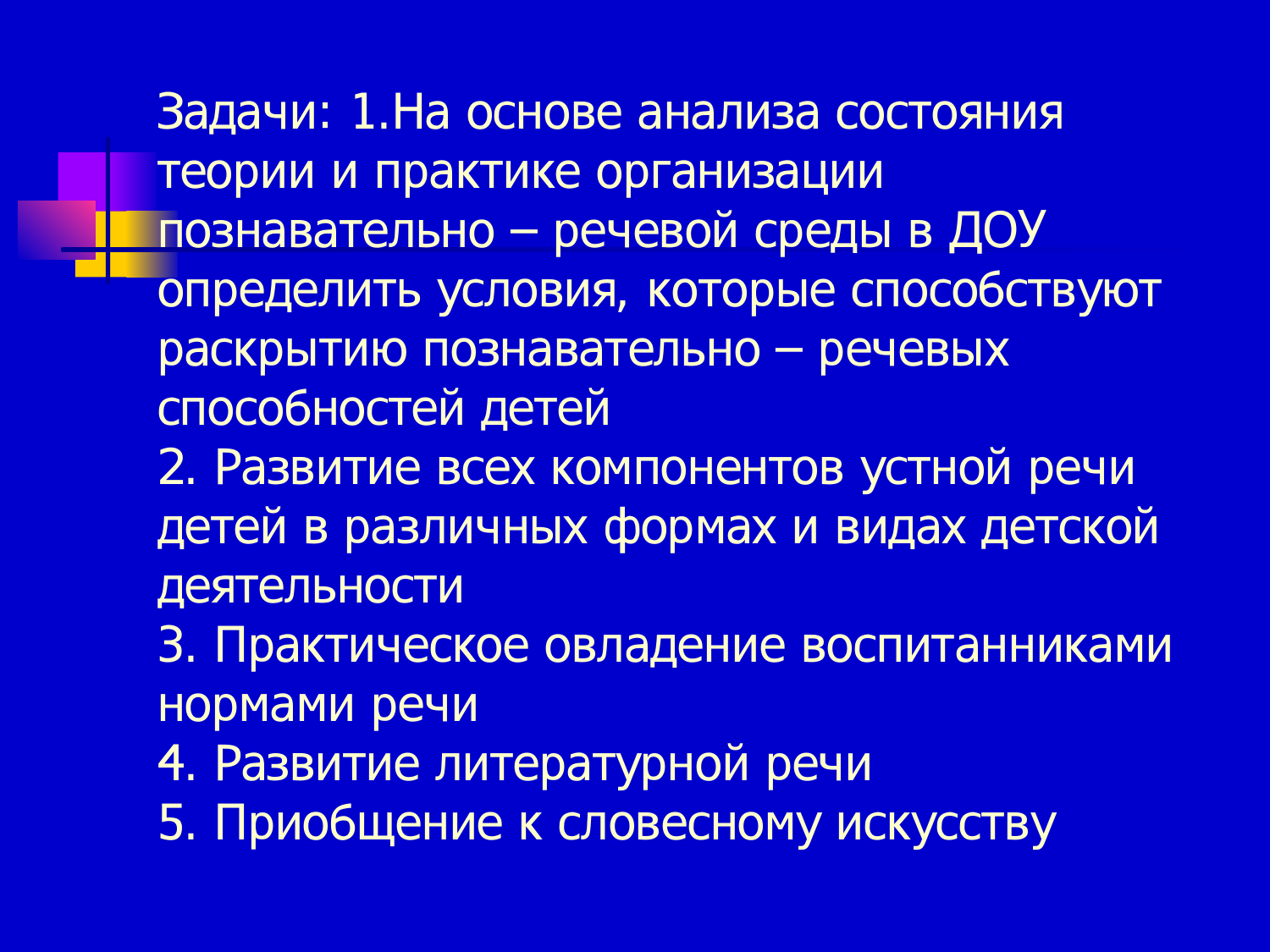

# Задачи: 1.На основе анализа состояния теории и практике организации познавательно – речевой среды в ДОУ определить условия, которые способствуют раскрытию познавательно – речевых способностей детей 2. Развитие всех компонентов устной речи детей в различных формах и видах детской деятельности 3. Практическое овладение воспитанниками нормами речи 4. Развитие литературной речи 5. Приобщение к словесному искусству